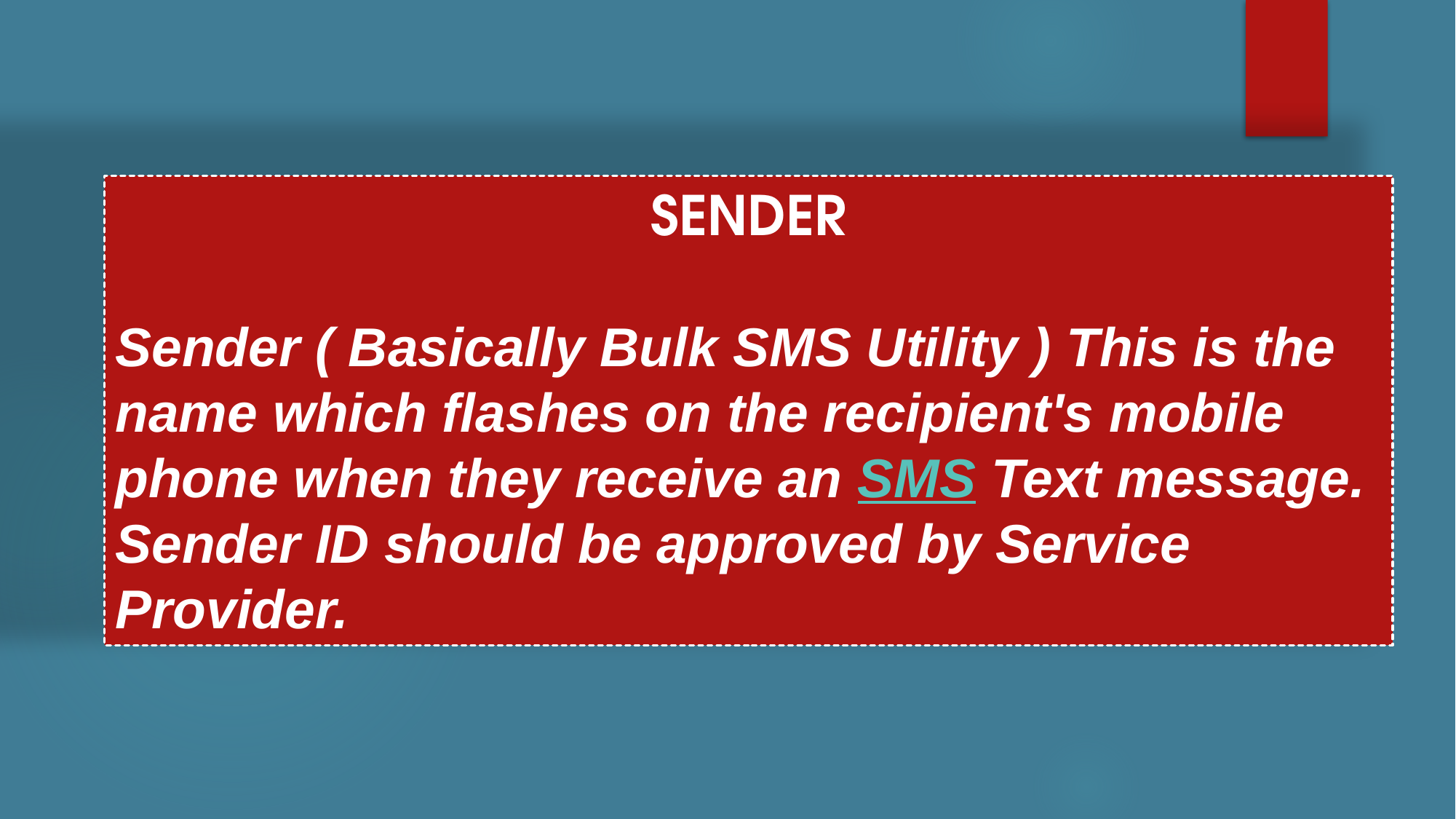

SENDER

Sender ( Basically Bulk SMS Utility ) This is the name which flashes on the recipient's mobile phone when they receive an SMS Text message. Sender ID should be approved by Service Provider.